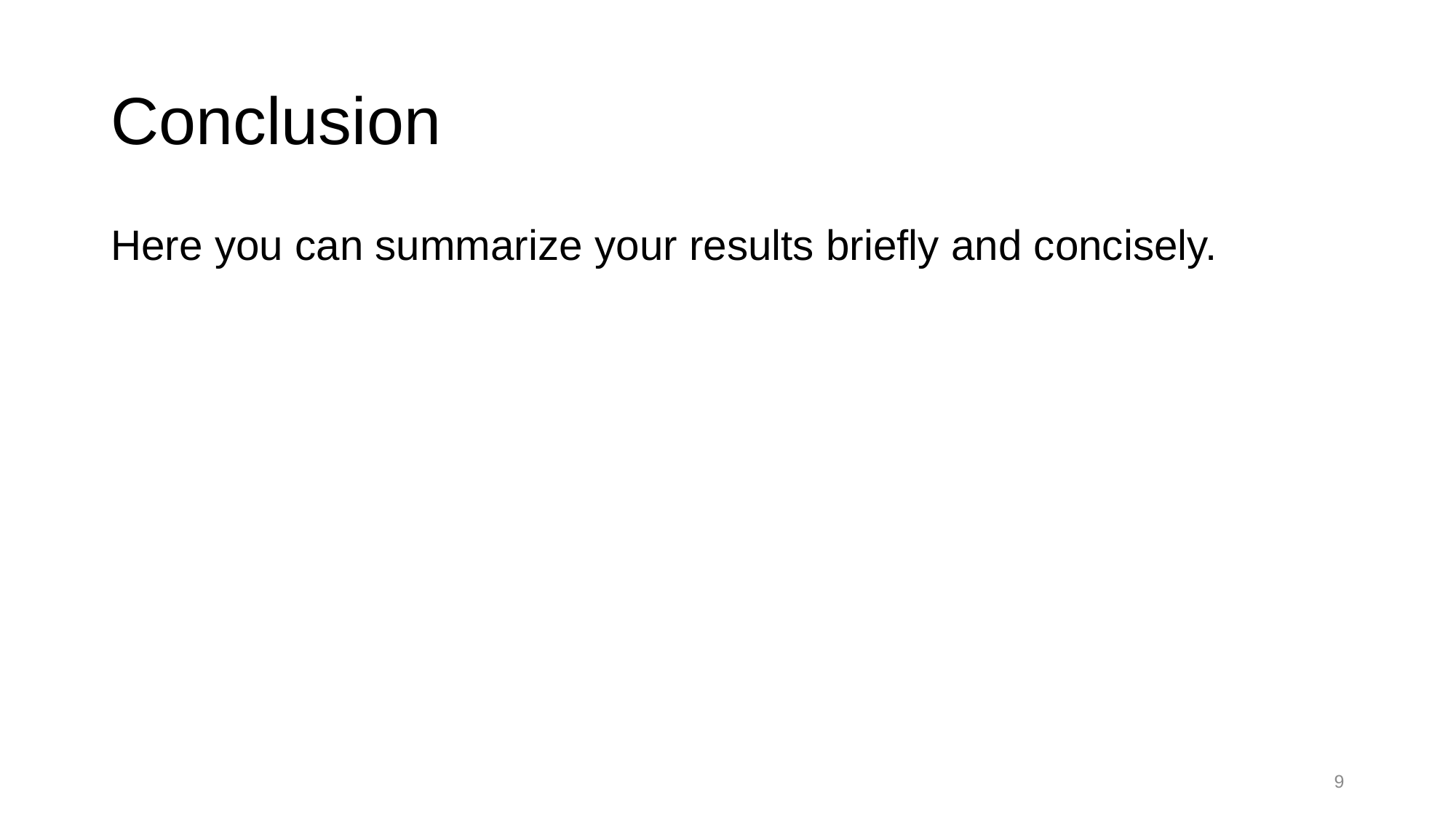

# Conclusion
Here you can summarize your results briefly and concisely.
9